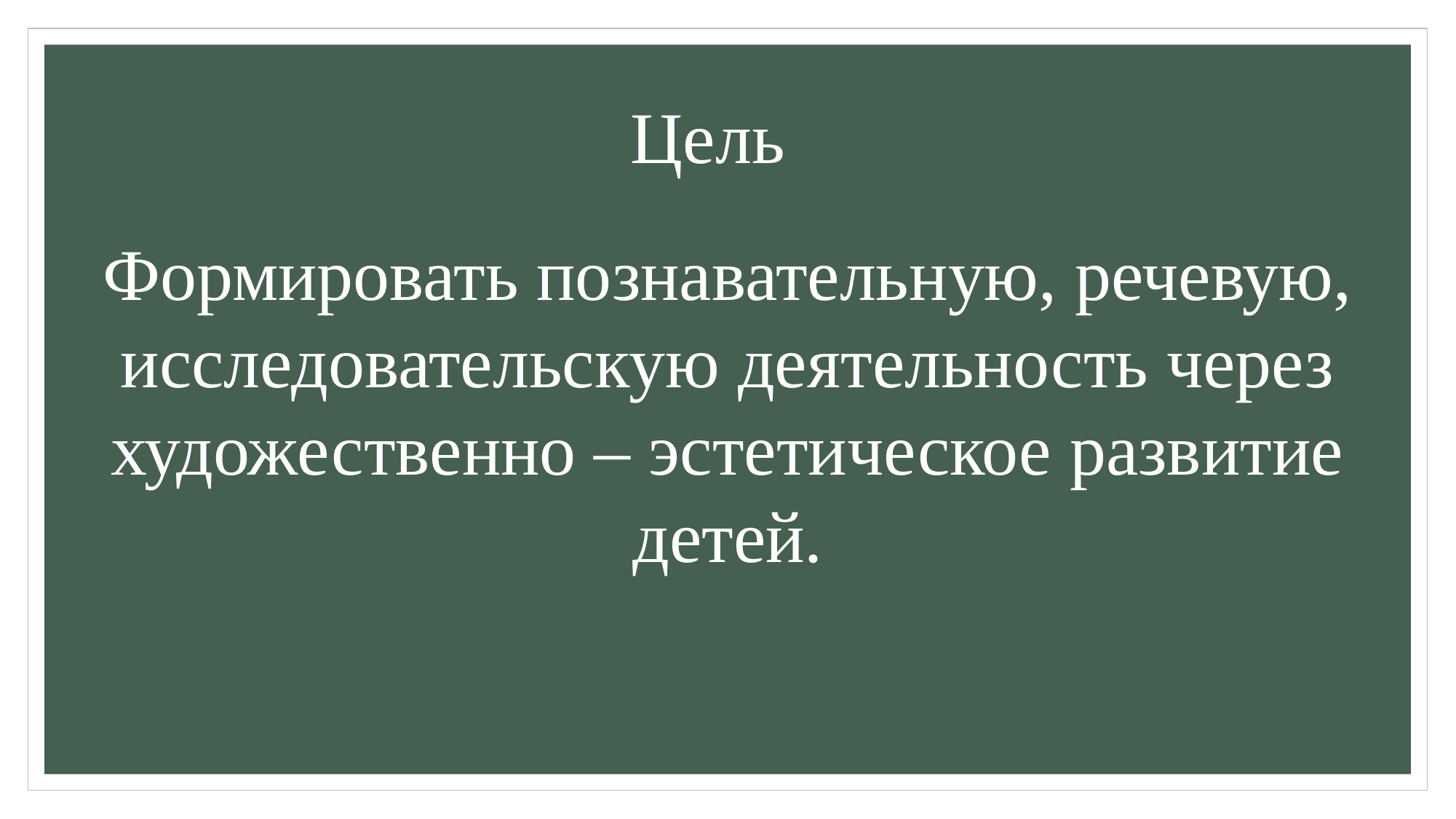

# Цель
Формировать познавательную, речевую, исследовательскую деятельность через художественно – эстетическое развитие детей.